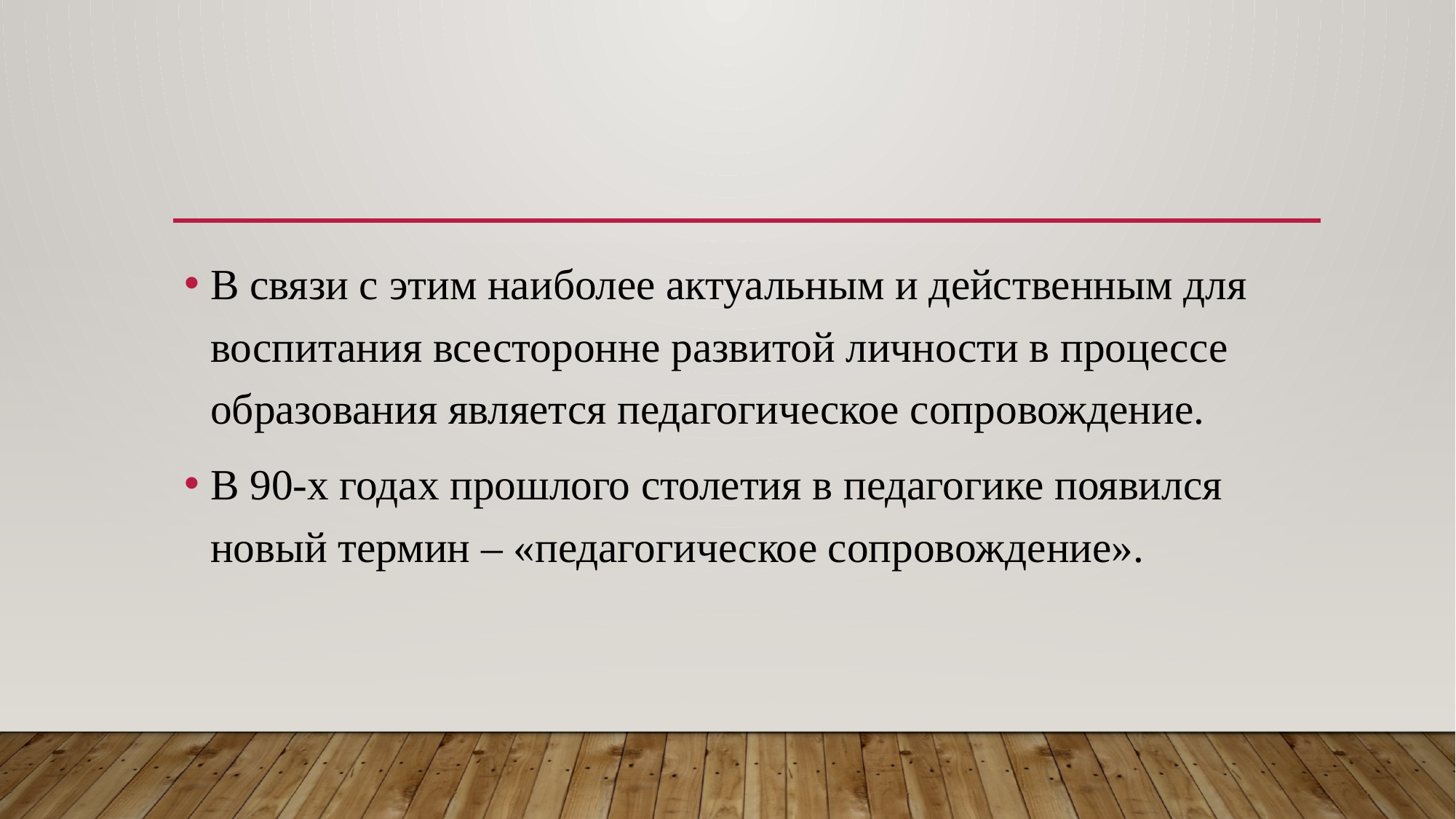

В связи с этим наиболее актуальным и действенным для воспитания всесторонне развитой личности в процессе образования является педагогическое сопровождение.
В 90-х годах прошлого столетия в педагогике появился новый термин – «педагогическое сопровождение».